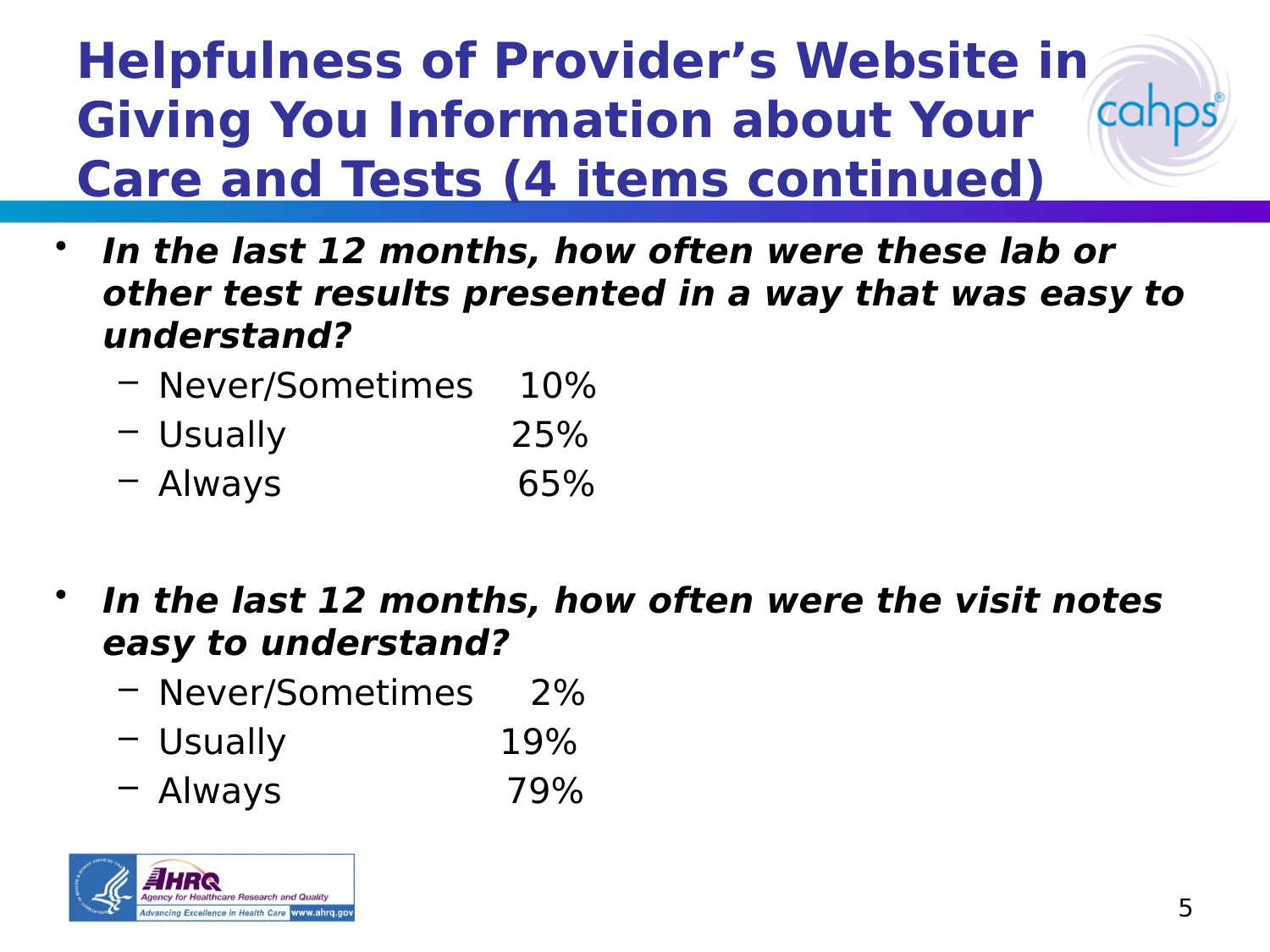

# Helpfulness of Provider’s Website in Giving You Information about Your Care and Tests (4 items continued)
In the last 12 months, how often were these lab or other test results presented in a way that was easy to understand?
Never/Sometimes    10%
Usually                    25%
Always                     65%

In the last 12 months, how often were the visit notes easy to understand?
Never/Sometimes     2%
Usually                   19%
Always                    79%

5